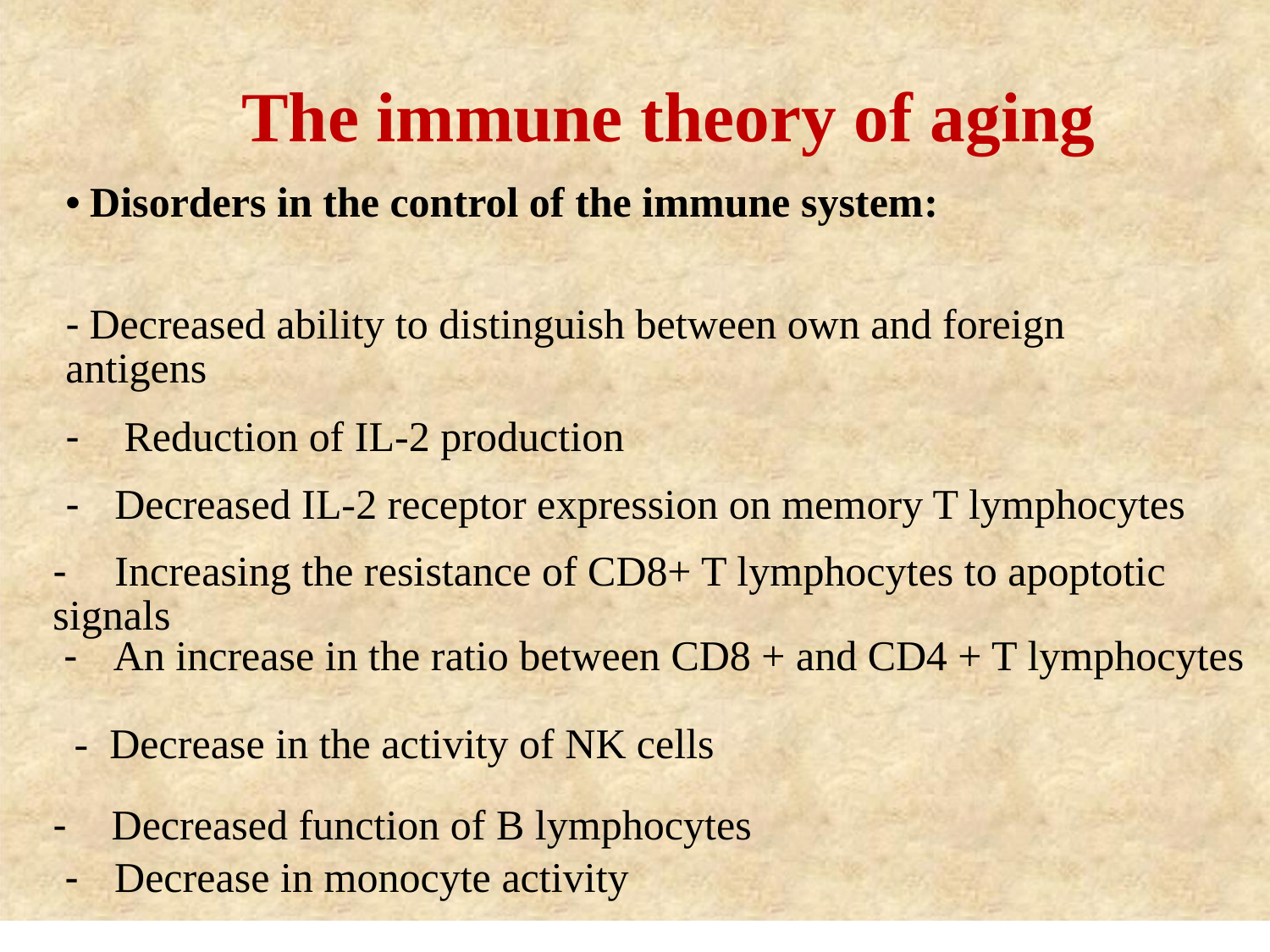

The immune theory of aging
• Disorders in the control of the immune system:
- Decreased ability to distinguish between own and foreign antigens

-  Reduction of IL-2 production
- Decreased IL-2 receptor expression on memory T lymphocytes

-     Increasing the resistance of CD8+ T lymphocytes to apoptotic signals
-   An increase in the ratio between CD8 + and CD4 + T lymphocytes

 -  Decrease in the activity of NK cells

-  Decreased function of B lymphocytes
 -   Decrease in monocyte activity